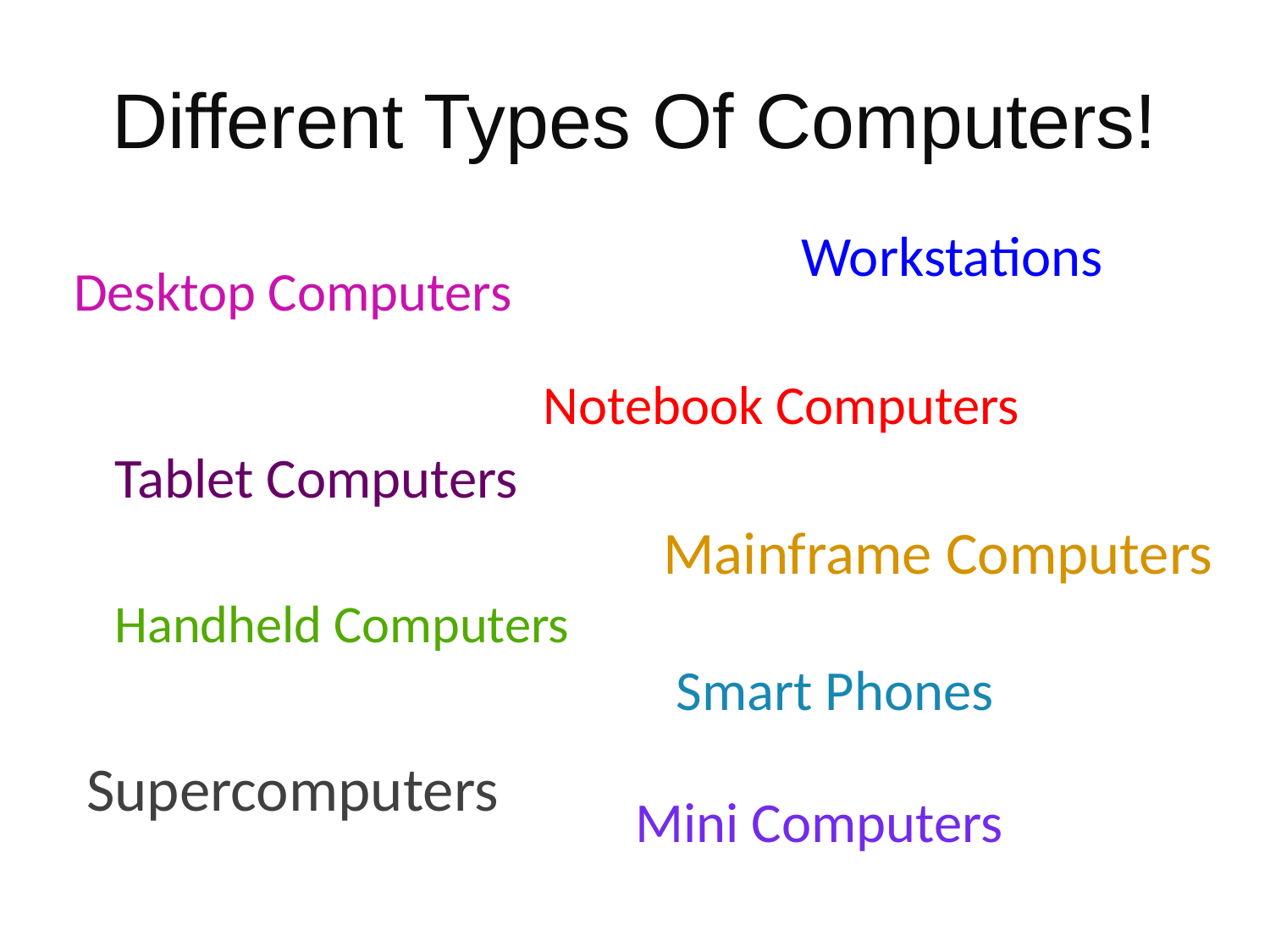

# Different Types Of Computers!
Workstations
Desktop Computers
Notebook Computers
Tablet Computers
Mainframe Computers
Handheld Computers
Smart Phones
Supercomputers
Mini Computers